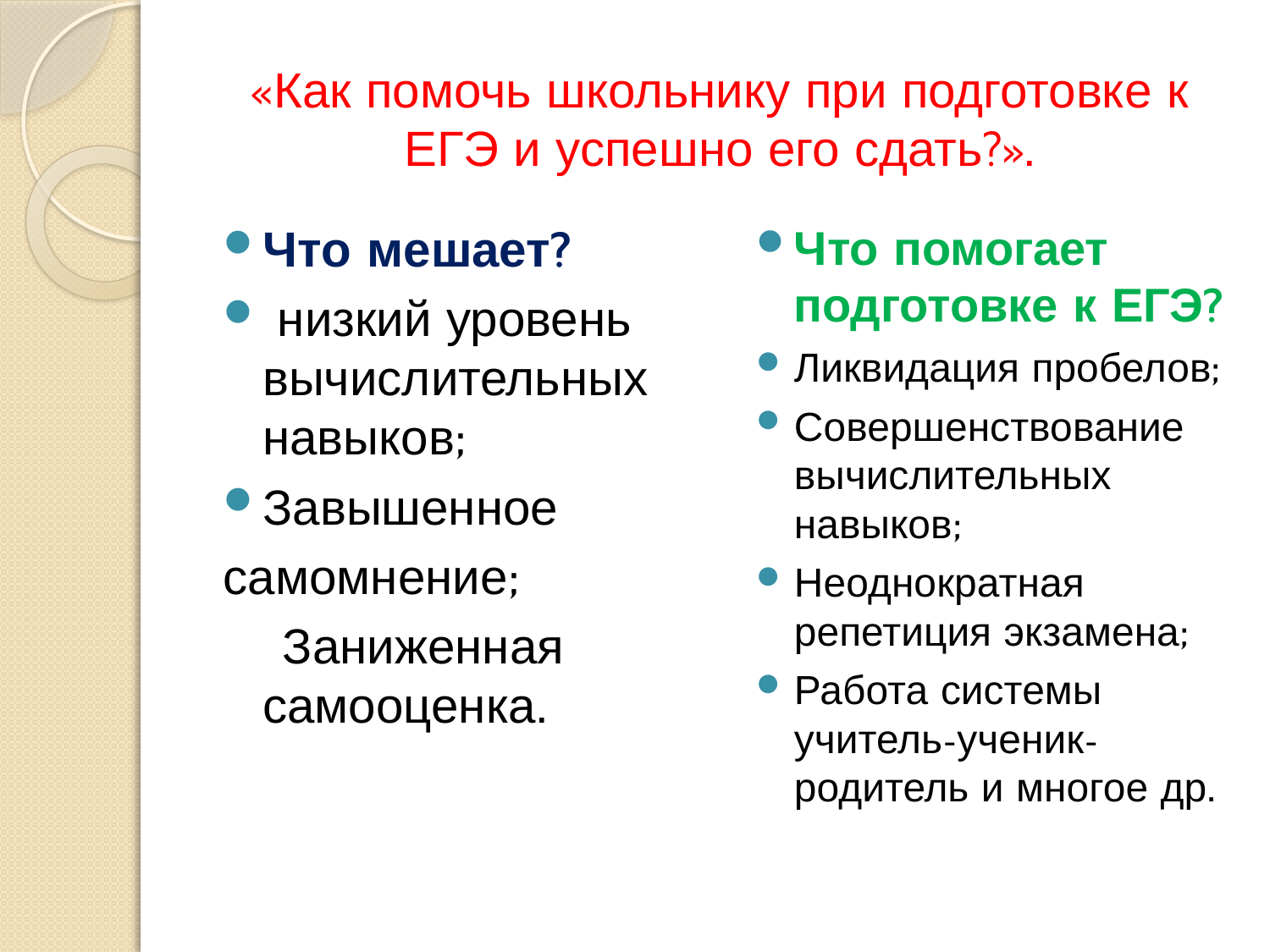

# «Как помочь школьнику при подготовке к ЕГЭ и успешно его сдать?».
Что мешает?
 низкий уровень вычислительных навыков;
Завышенное
самомнение;
    Заниженная самооценка.

Что помогает подготовке к ЕГЭ?
Ликвидация пробелов;
Совершенствование вычислительных навыков;
Неоднократная репетиция экзамена;
Работа системы учитель-ученик-родитель и многое др.